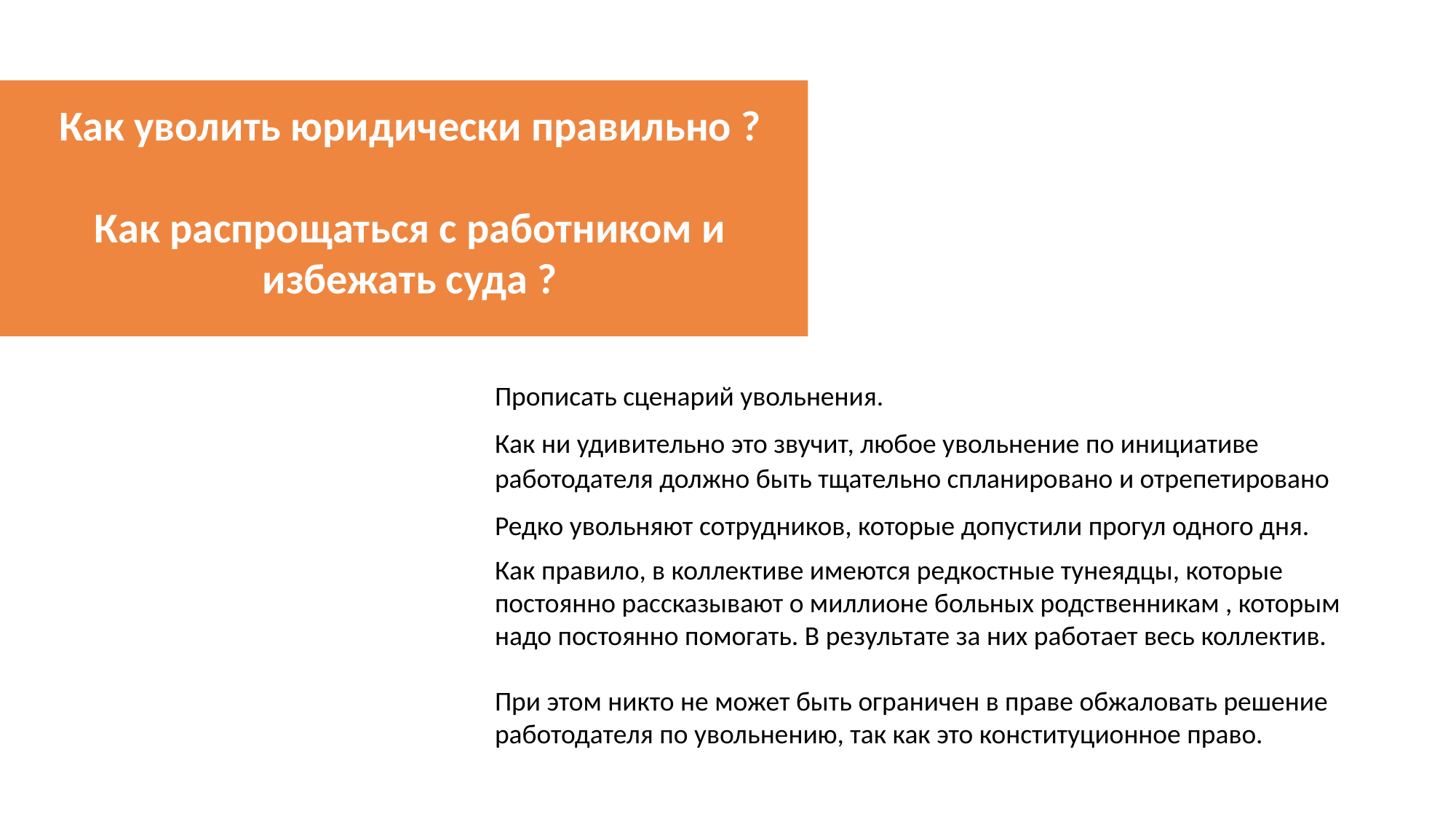

Как уволить юридически правильно ?

Как распрощаться с работником и избежать суда ?
Прописать сценарий увольнения.
Как ни удивительно это звучит, любое увольнение по инициативе работодателя должно быть тщательно спланировано и отрепетировано
Редко увольняют сотрудников, которые допустили прогул одного дня.
Как правило, в коллективе имеются редкостные тунеядцы, которые постоянно рассказывают о миллионе больных родственникам , которым надо постоянно помогать. В результате за них работает весь коллектив.

При этом никто не может быть ограничен в праве обжаловать решение работодателя по увольнению, так как это конституционное право.